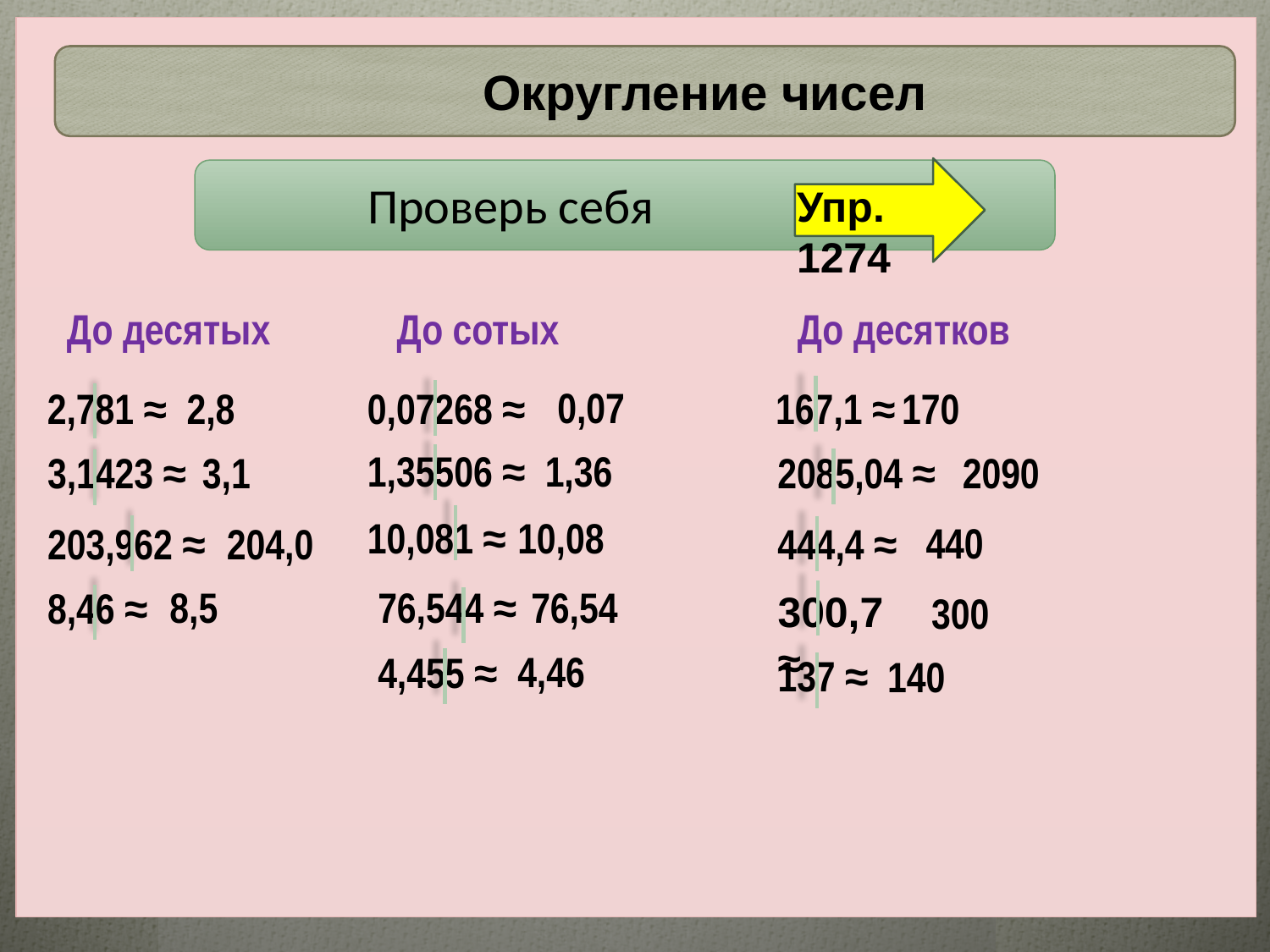

Округление чисел

            Проверь себя
Упр. 1274
  До десятых
   До сотых
До десятков
0,07
 2,781 ≈
  2,8
0,07268 ≈
 167,1 ≈
170
1,36
1,35506 ≈
3,1423 ≈
3,1
2085,04 ≈
2090
10,081 ≈
10,08
440
203,962 ≈
  204,0
444,4 ≈
76,544 ≈
76,54
8,5
8,46 ≈
300,7 ≈
300
4,46
4,455 ≈
137 ≈
140